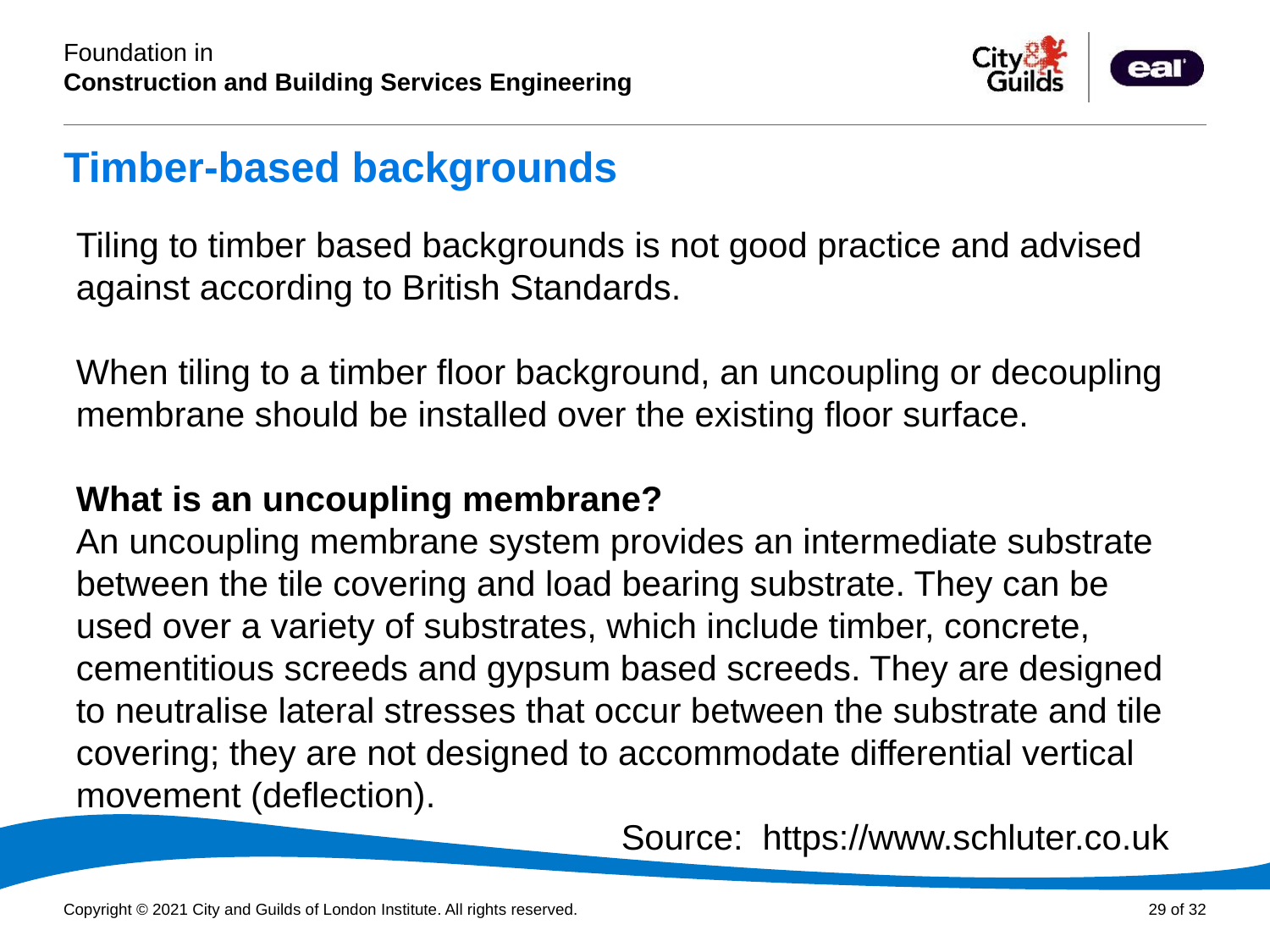

# Timber-based backgrounds
Tiling to timber based backgrounds is not good practice and advised against according to British Standards.

When tiling to a timber floor background, an uncoupling or decoupling membrane should be installed over the existing floor surface.

What is an uncoupling membrane?
An uncoupling membrane system provides an intermediate substrate between the tile covering and load bearing substrate. They can be used over a variety of substrates, which include timber, concrete, cementitious screeds and gypsum based screeds. They are designed to neutralise lateral stresses that occur between the substrate and tile covering; they are not designed to accommodate differential vertical movement (deflection).
                                                        Source:  https://www.schluter.co.uk